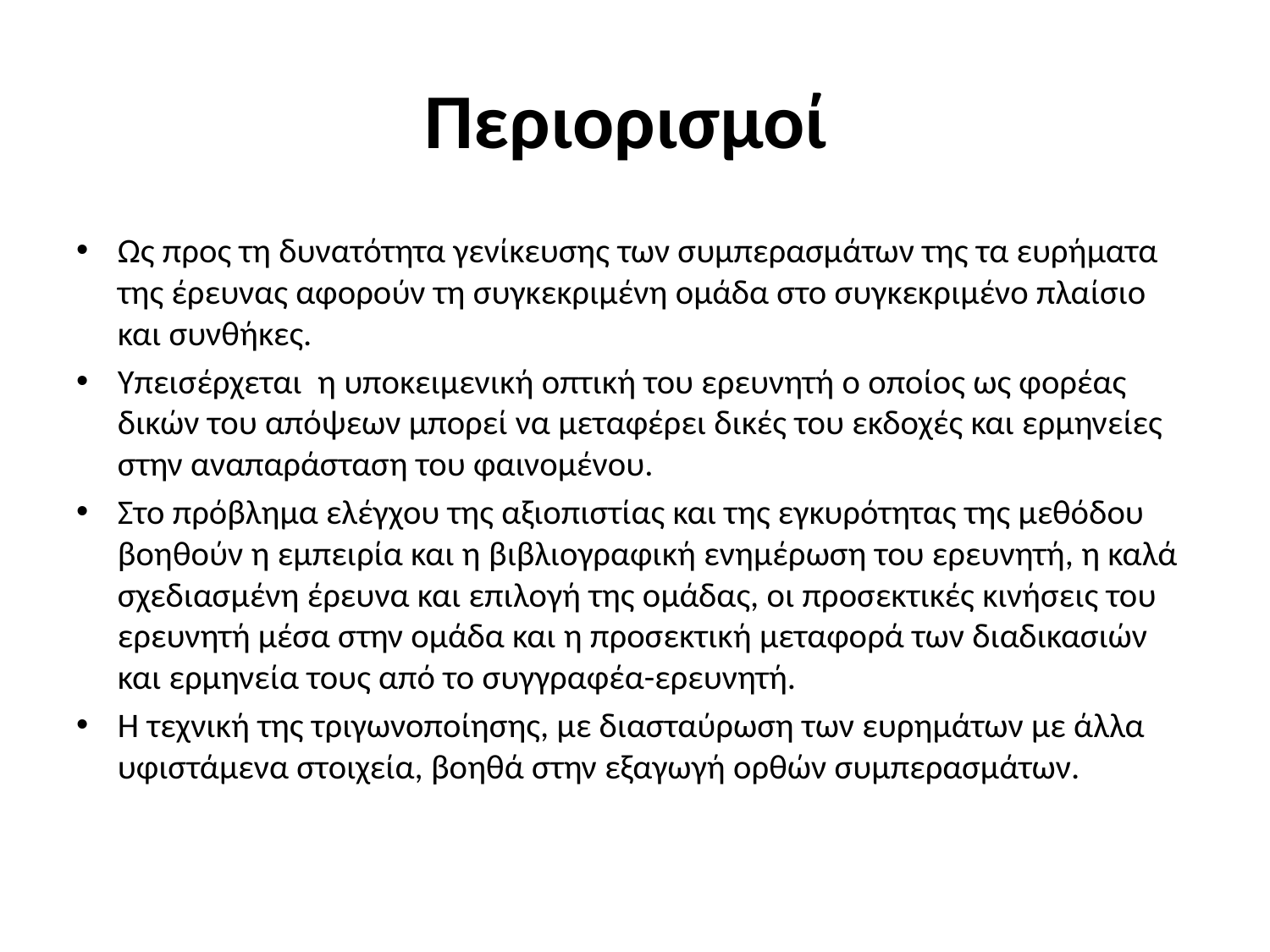

# Περιορισμοί
Ως προς τη δυνατότητα γενίκευσης των συμπερασμάτων της τα ευρήματα της έρευνας αφορούν τη συγκεκριμένη ομάδα στο συγκεκριμένο πλαίσιο και συνθήκες.
Υπεισέρχεται  η υποκειμενική οπτική του ερευνητή ο οποίος ως φορέας δικών του απόψεων μπορεί να μεταφέρει δικές του εκδοχές και ερμηνείες στην αναπαράσταση του φαινομένου.
Στο πρόβλημα ελέγχου της αξιοπιστίας και της εγκυρότητας της μεθόδου βοηθούν η εμπειρία και η βιβλιογραφική ενημέρωση του ερευνητή, η καλά σχεδιασμένη έρευνα και επιλογή της ομάδας, οι προσεκτικές κινήσεις του ερευνητή μέσα στην ομάδα και η προσεκτική μεταφορά των διαδικασιών και ερμηνεία τους από το συγγραφέα-ερευνητή.
Η τεχνική της τριγωνοποίησης, με διασταύρωση των ευρημάτων με άλλα υφιστάμενα στοιχεία, βοηθά στην εξαγωγή ορθών συμπερασμάτων.